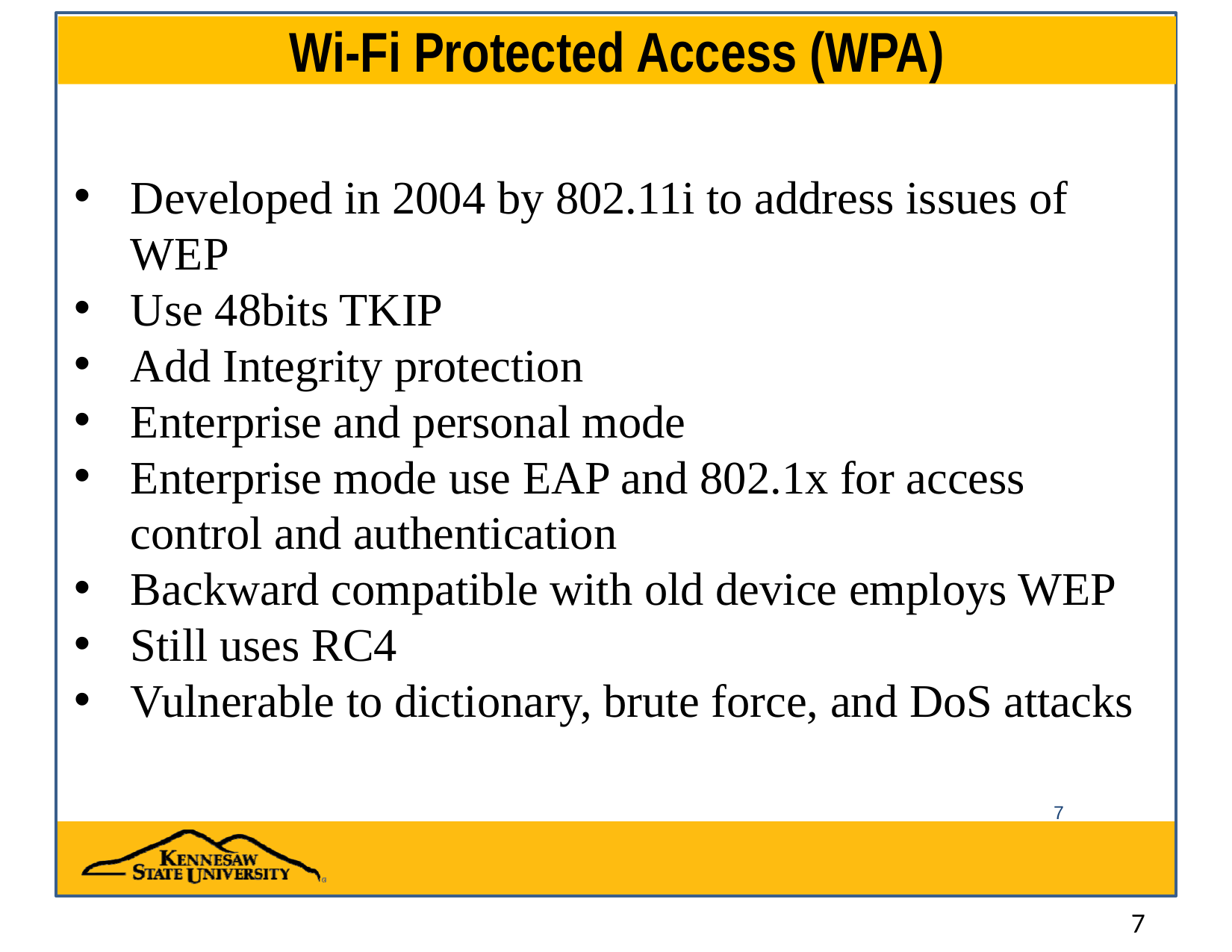

# Wi-Fi Protected Access (WPA)
Developed in 2004 by 802.11i to address issues of WEP
Use 48bits TKIP
Add Integrity protection
Enterprise and personal mode
Enterprise mode use EAP and 802.1x for access control and authentication
Backward compatible with old device employs WEP
Still uses RC4
Vulnerable to dictionary, brute force, and DoS attacks
7